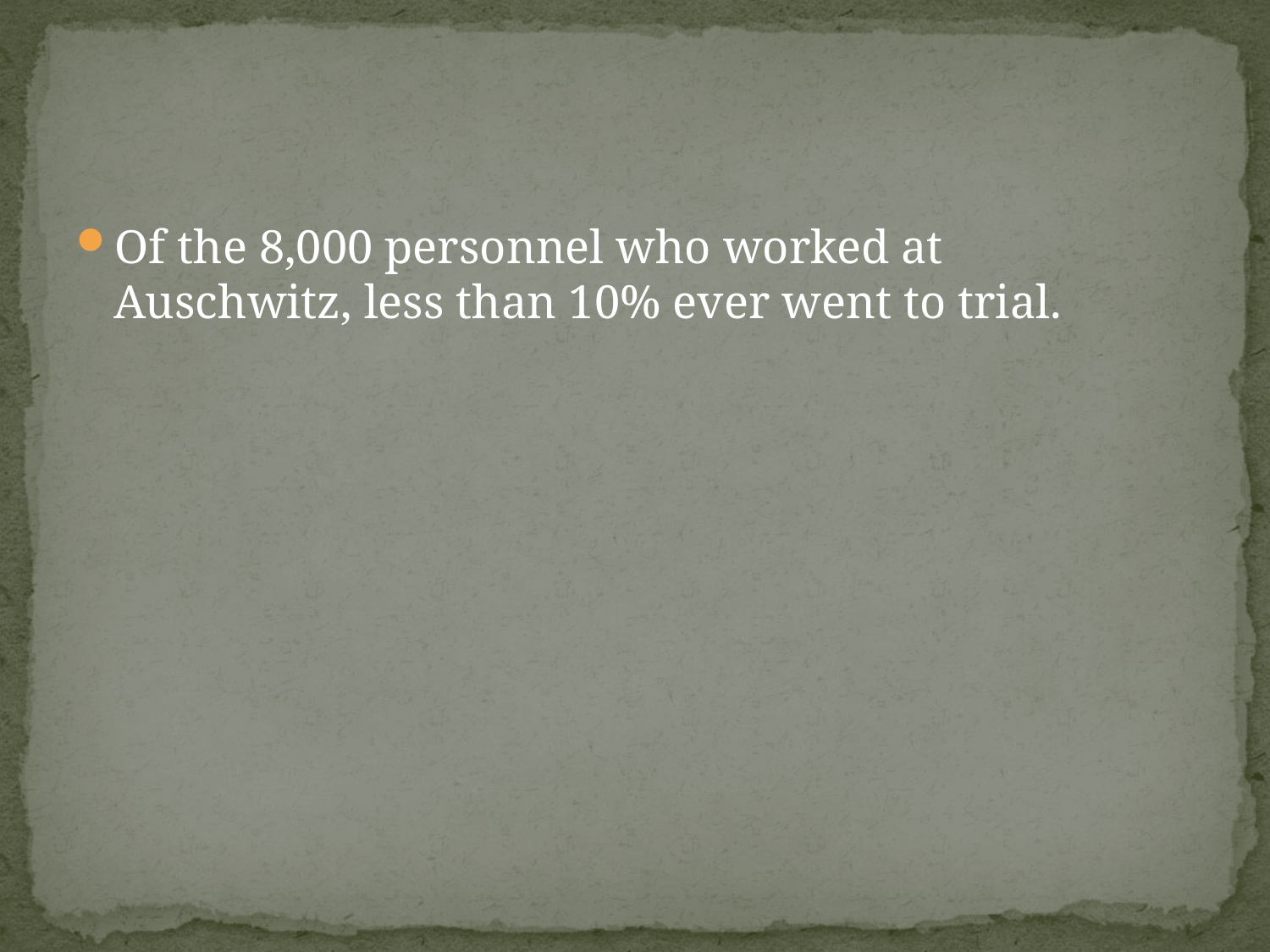

#
Of the 8,000 personnel who worked at Auschwitz, less than 10% ever went to trial.